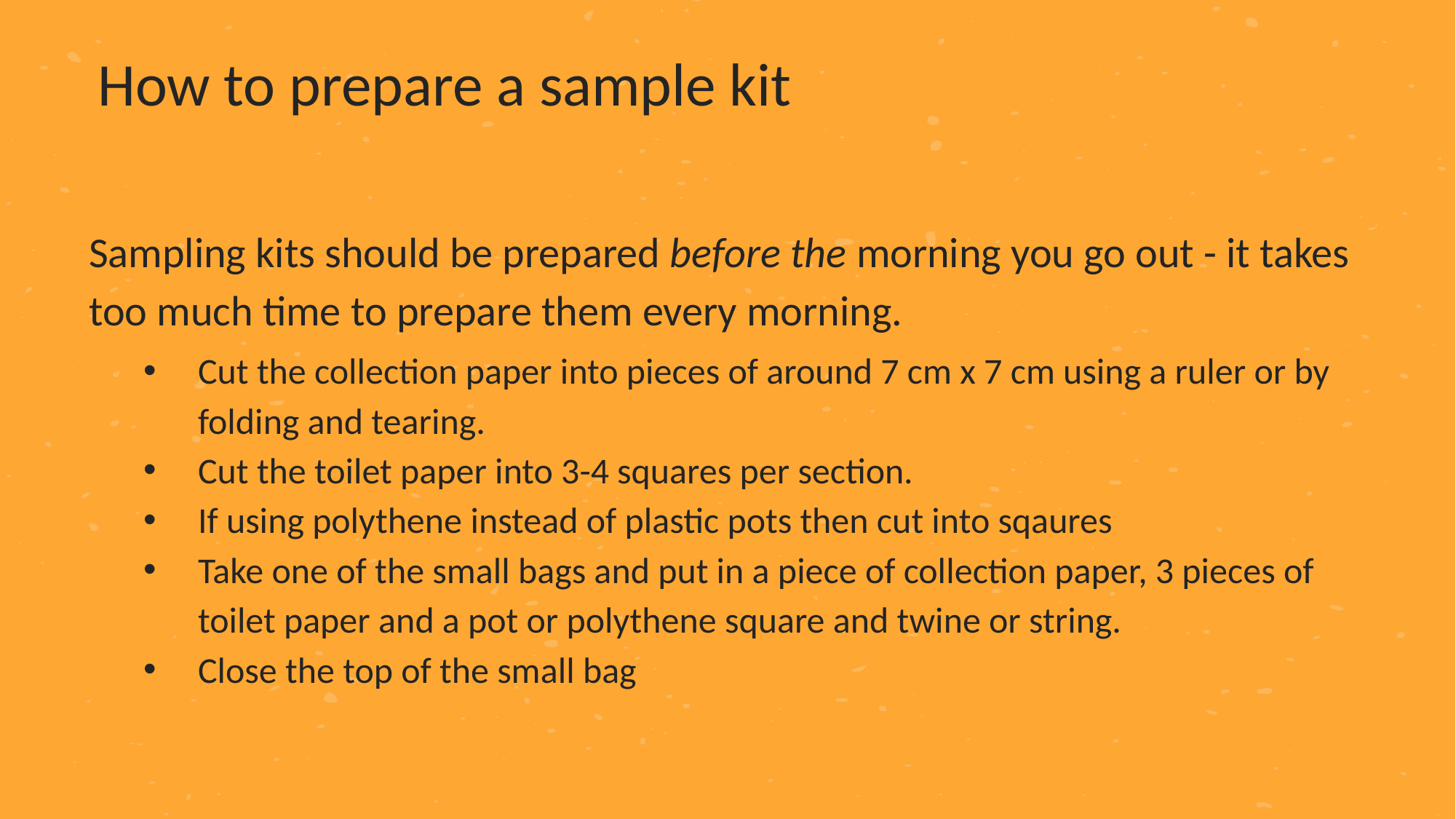

How to prepare a sample kit
Sampling kits should be prepared before the morning you go out - it takes too much time to prepare them every morning.
Cut the collection paper into pieces of around 7 cm x 7 cm using a ruler or by folding and tearing.
Cut the toilet paper into 3-4 squares per section.
If using polythene instead of plastic pots then cut into sqaures
Take one of the small bags and put in a piece of collection paper, 3 pieces of toilet paper and a pot or polythene square and twine or string.
Close the top of the small bag